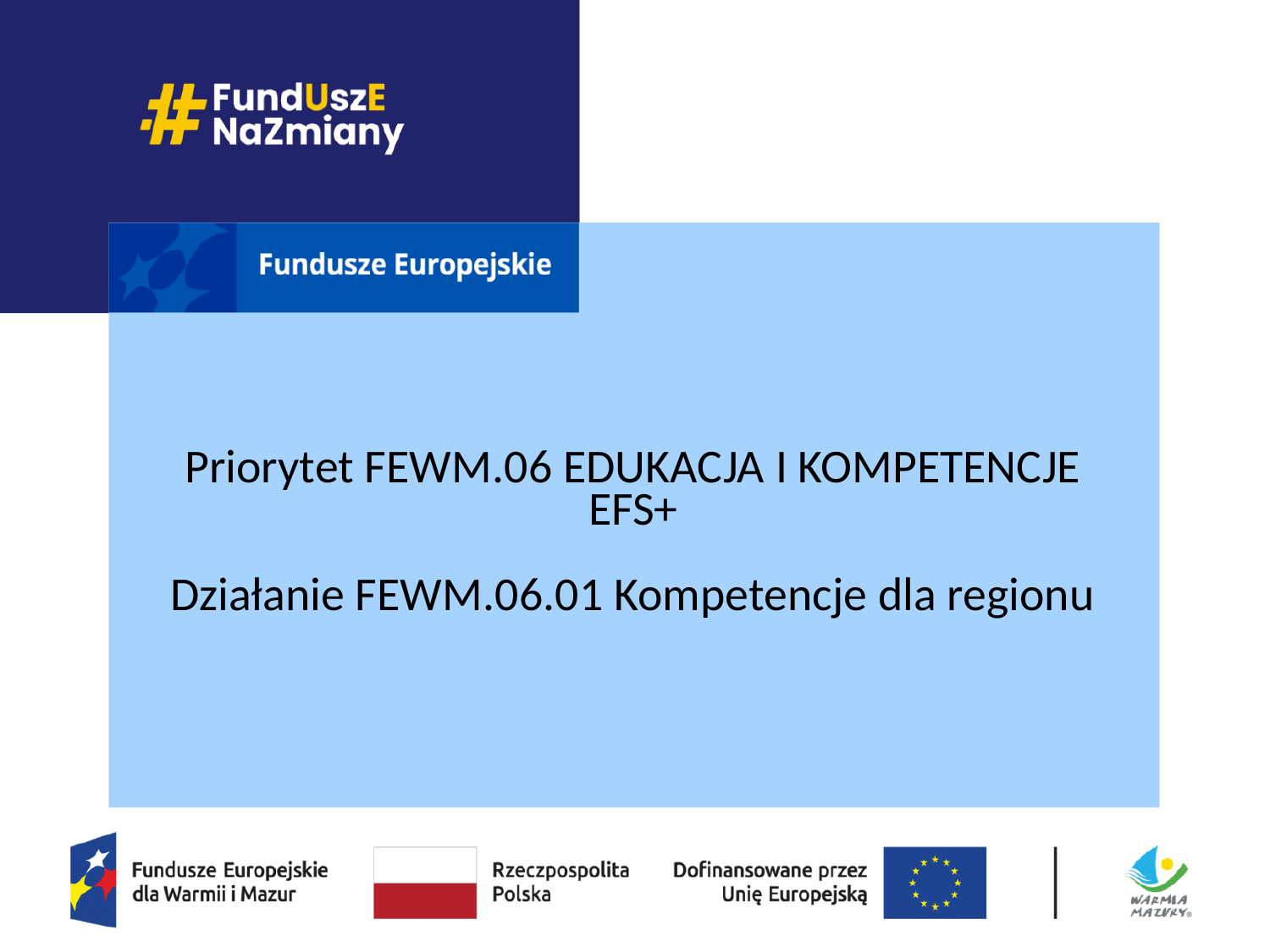

# Priorytet FEWM.06 EDUKACJA I KOMPETENCJE EFS+ Działanie FEWM.06.01 Kompetencje dla regionu